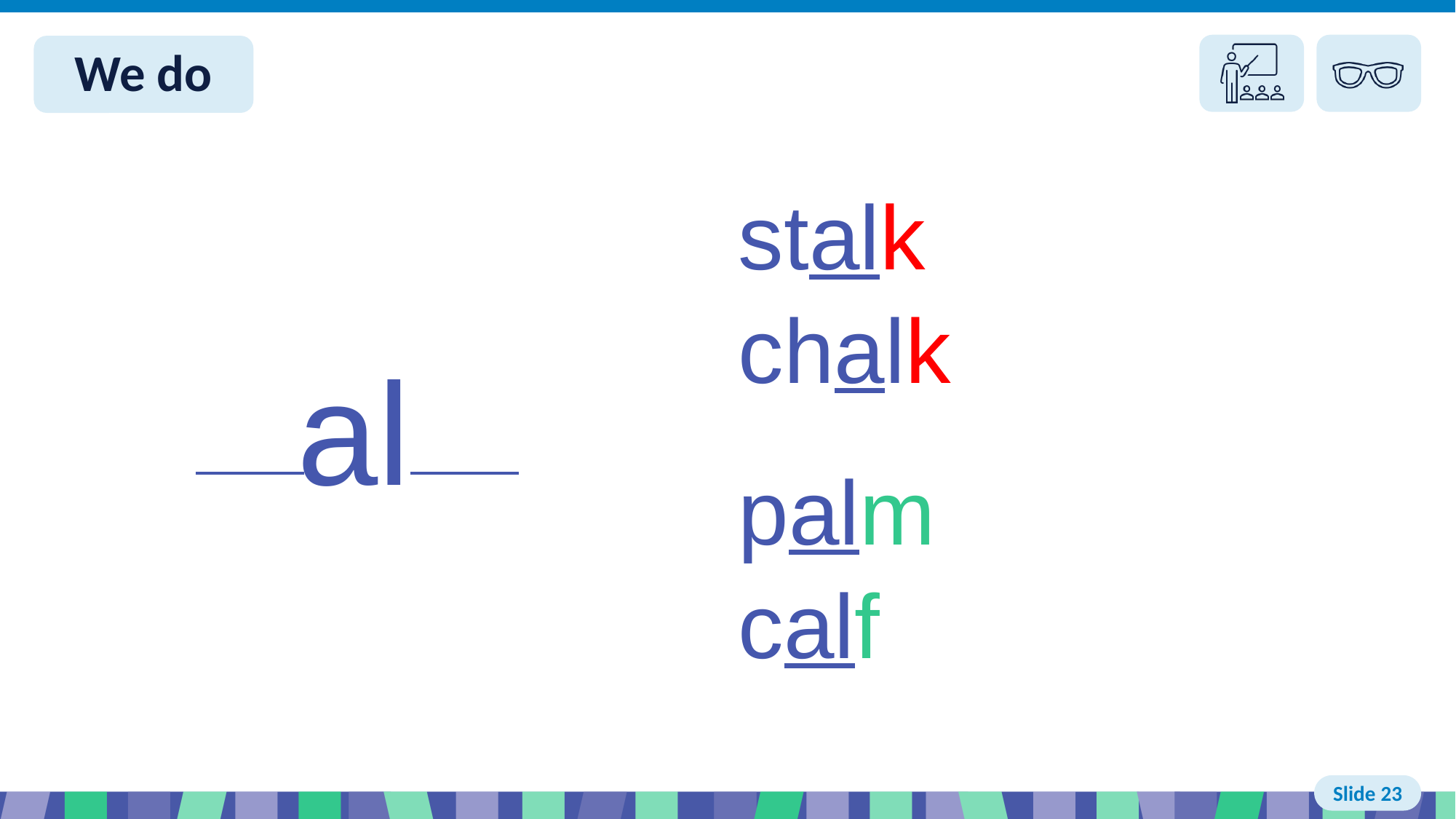

Slide 23 I do
stalk
chalk

palm
calf
al